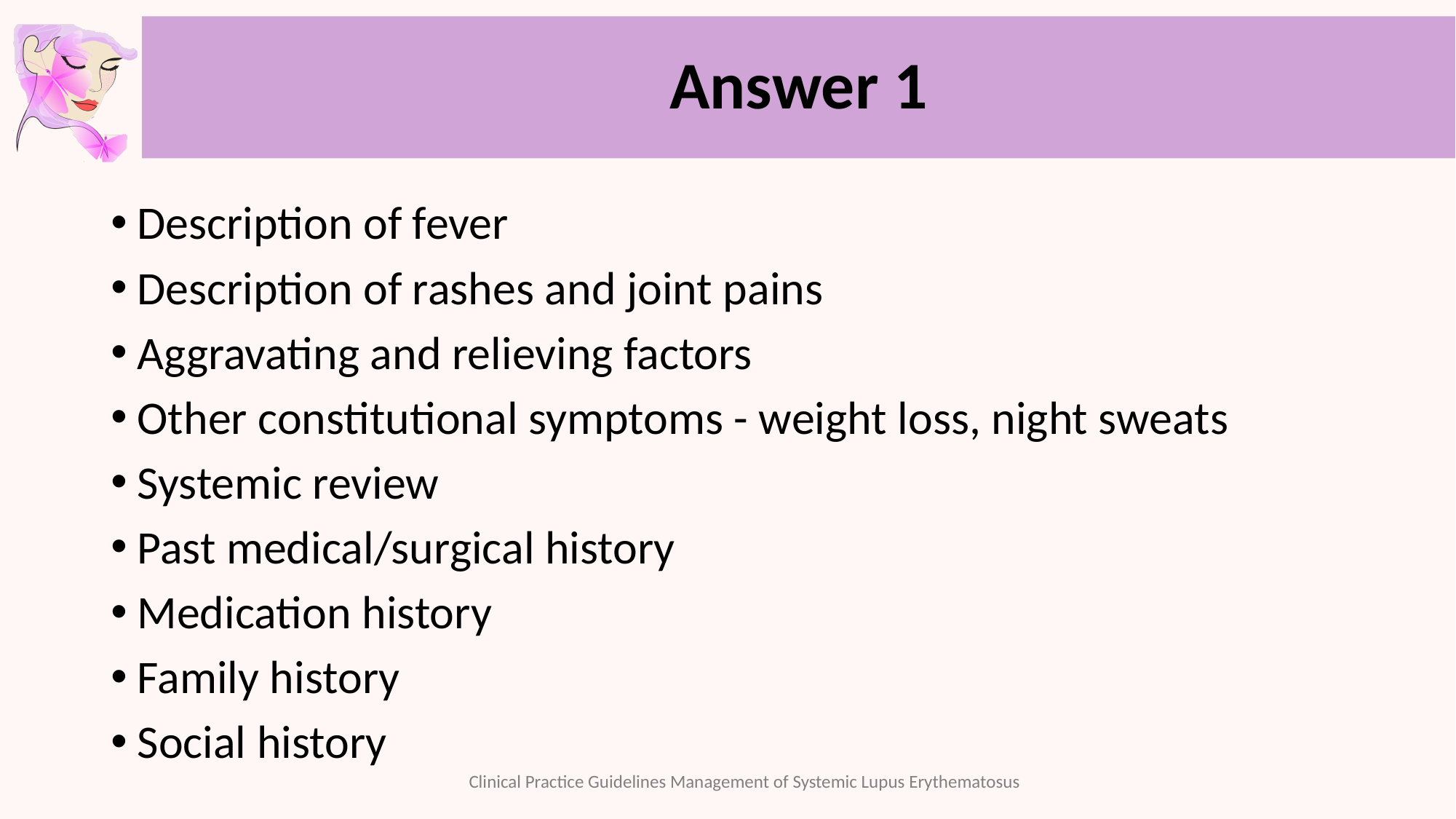

# Answer 1
Description of fever
Description of rashes and joint pains
Aggravating and relieving factors
Other constitutional symptoms - weight loss, night sweats
Systemic review
Past medical/surgical history
Medication history
Family history
Social history